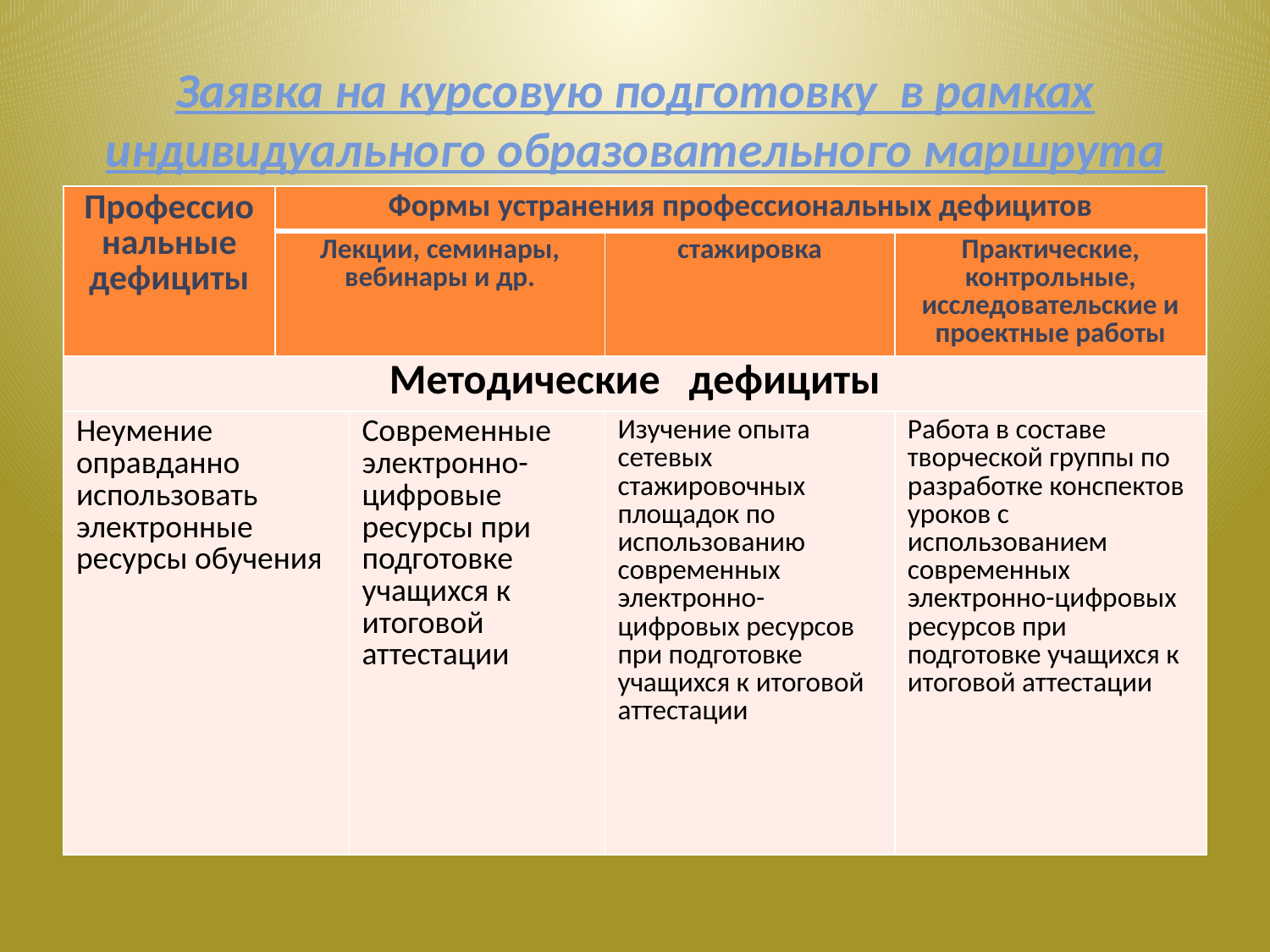

Заявка на курсовую подготовку  в рамках индивидуального образовательного маршрута
| Профессиональные дефициты | Формы устранения профессиональных дефицитов |  |  |  |
| --- | --- | --- | --- | --- |
|  | Лекции, семинары, вебинары и др. |  | стажировка | Практические, контрольные, исследовательские и проектные работы |
| Методические дефициты |  |  |  |  |
| Неумение оправданно использовать электронные ресурсы обучения |  | Современные электронно-цифровые ресурсы при подготовке учащихся к итоговой аттестации | Изучение опыта сетевых стажировочных площадок по использованию современных электронно-цифровых ресурсов при подготовке учащихся к итоговой аттестации | Работа в составе творческой группы по разработке конспектов уроков с использованием современных электронно-цифровых ресурсов при подготовке учащихся к итоговой аттестации |